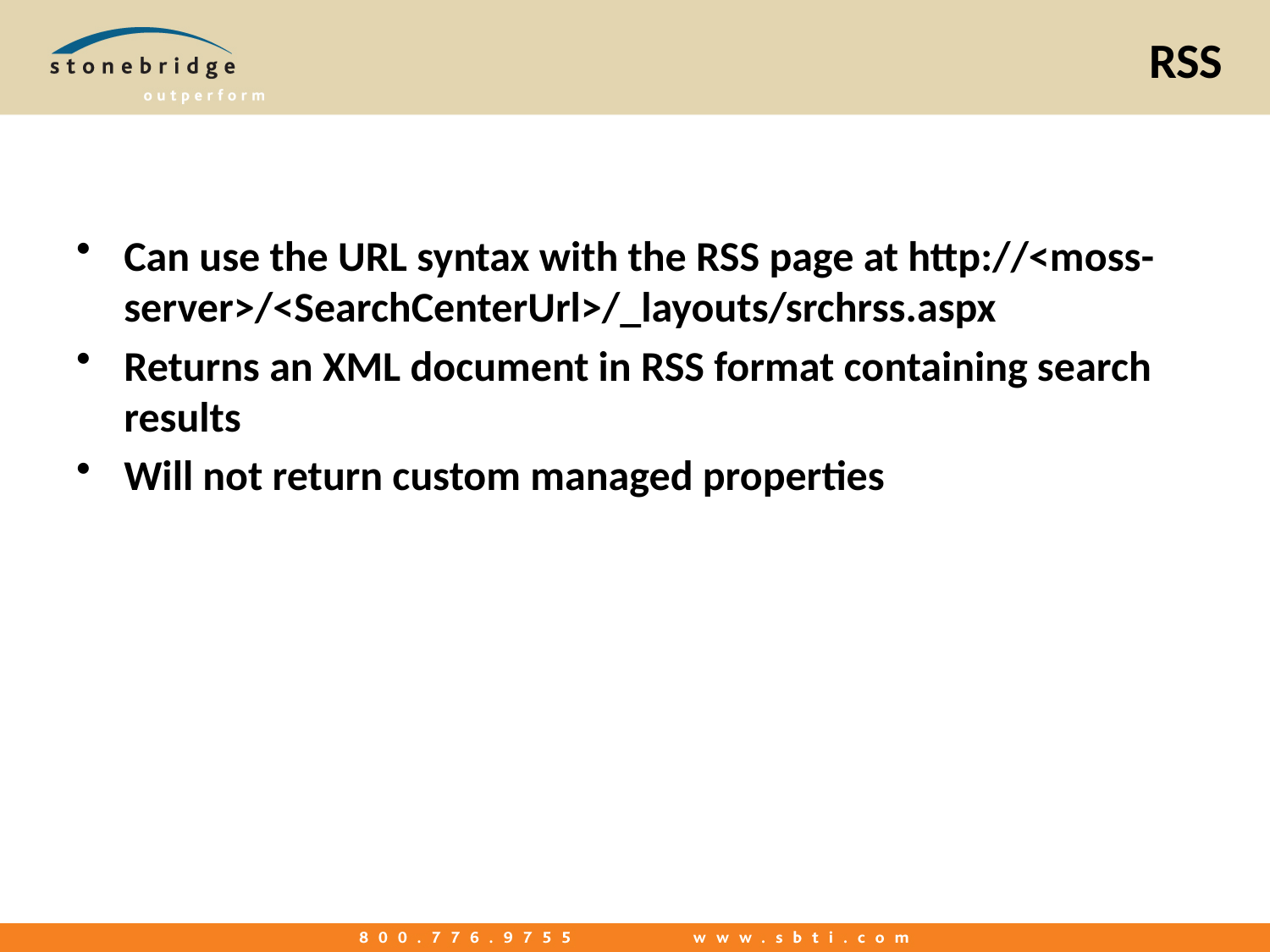

# RSS
Can use the URL syntax with the RSS page at http://<moss-server>/<SearchCenterUrl>/_layouts/srchrss.aspx
Returns an XML document in RSS format containing search results
Will not return custom managed properties